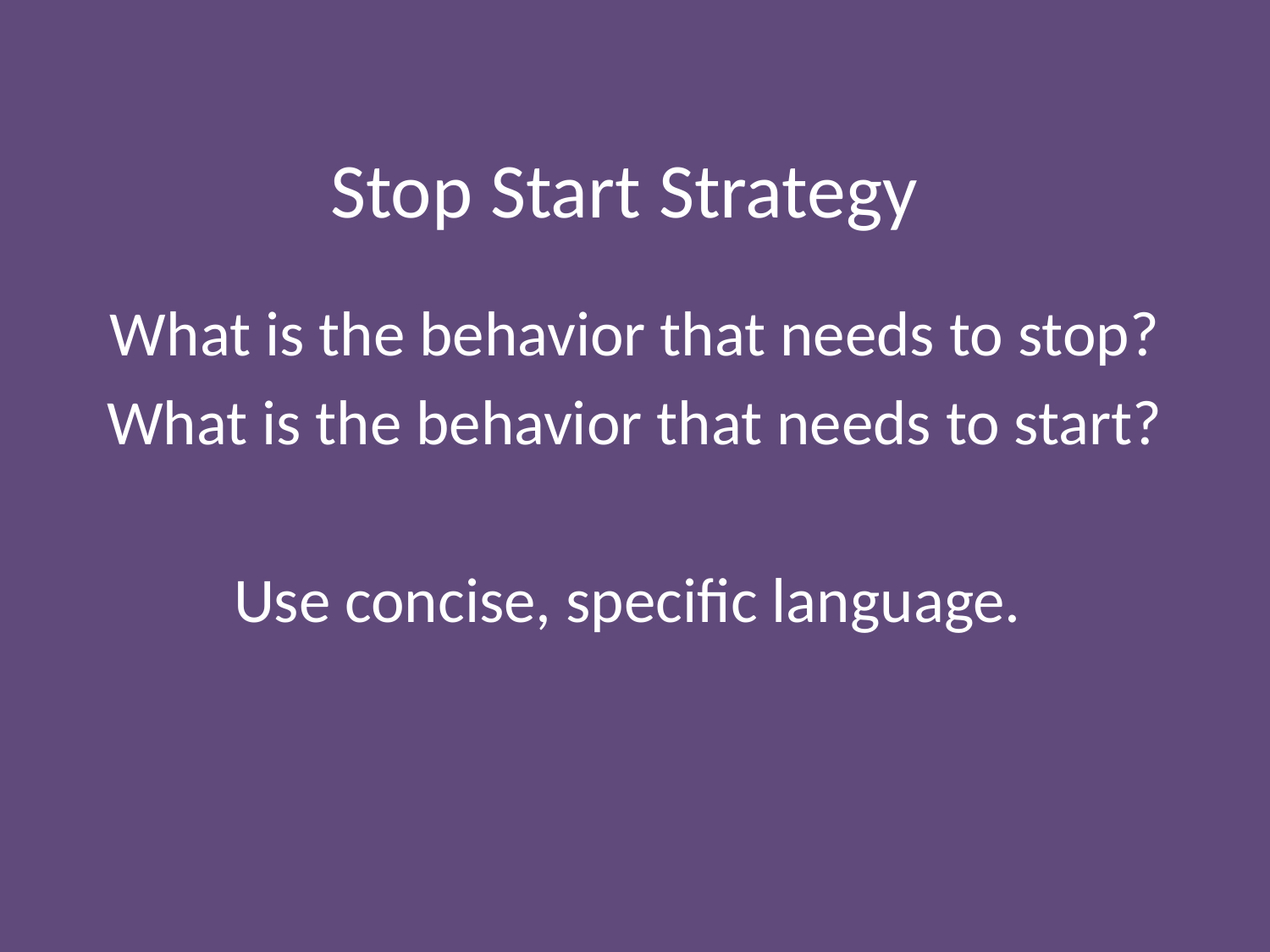

# Stop Start Strategy
What is the behavior that needs to stop?
What is the behavior that needs to start?

Use concise, specific language.